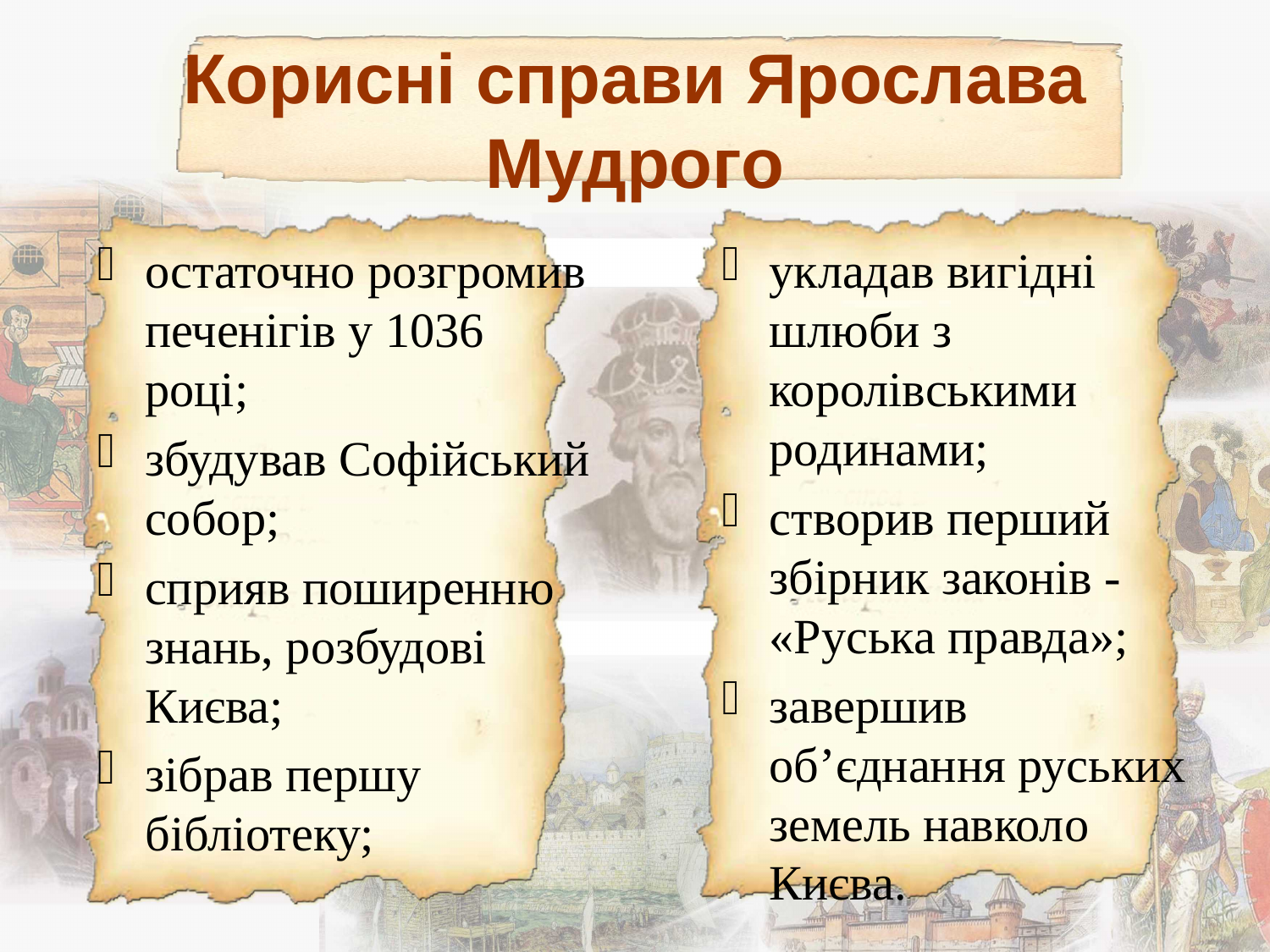

# Корисні справи Ярослава Мудрого
остаточно розгромив печенігів у 1036 році;
збудував Софійський собор;
сприяв поширенню знань, розбудові Києва;
зібрав першу бібліотеку;

укладав вигідні шлюби з королівськими родинами;
створив перший збірник законів - «Руська правда»;
завершив об’єднання руських земель навколо Києва.